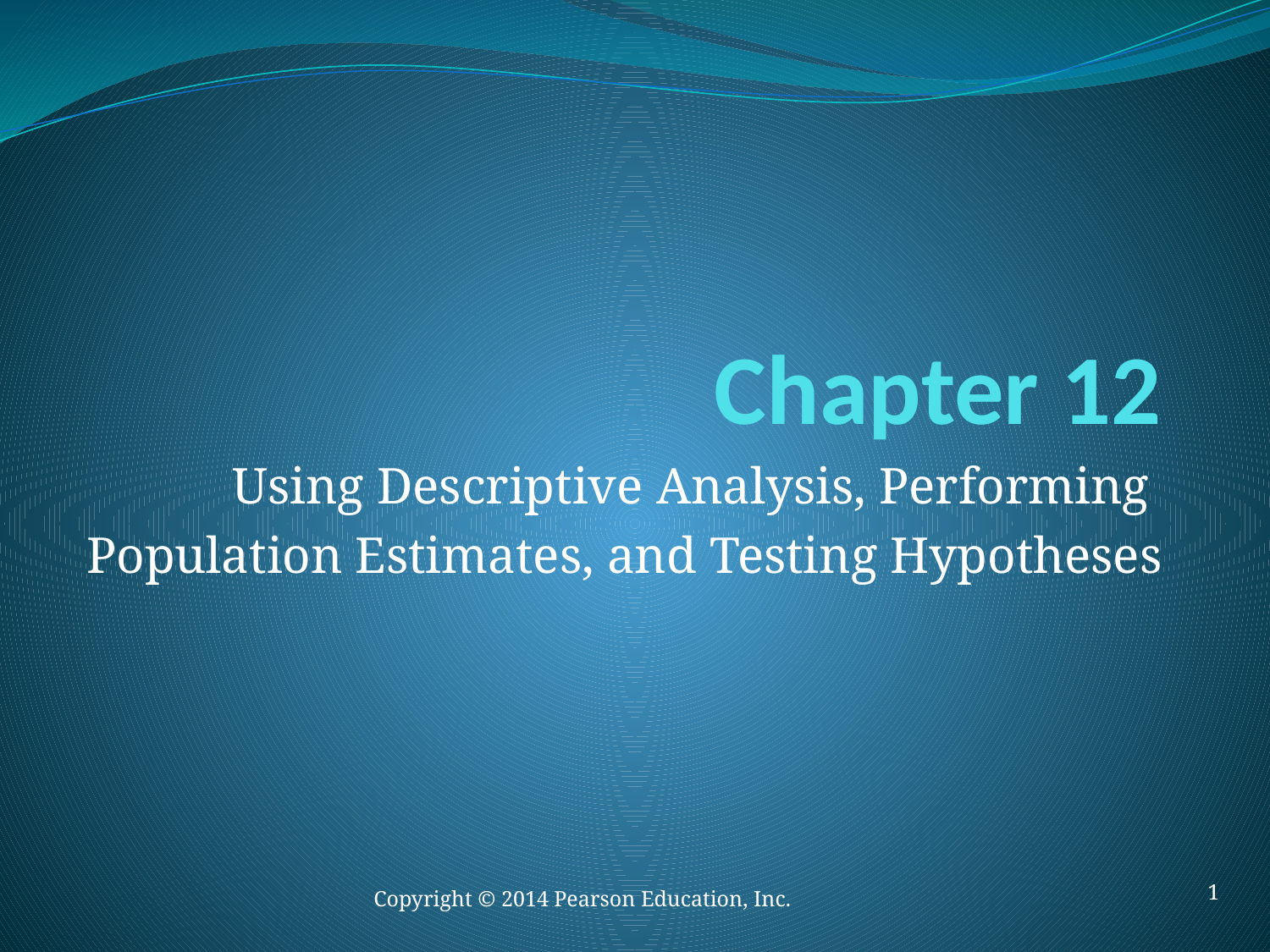

# Chapter 12
Using Descriptive Analysis, Performing
Population Estimates, and Testing Hypotheses
1
Copyright © 2014 Pearson Education, Inc.